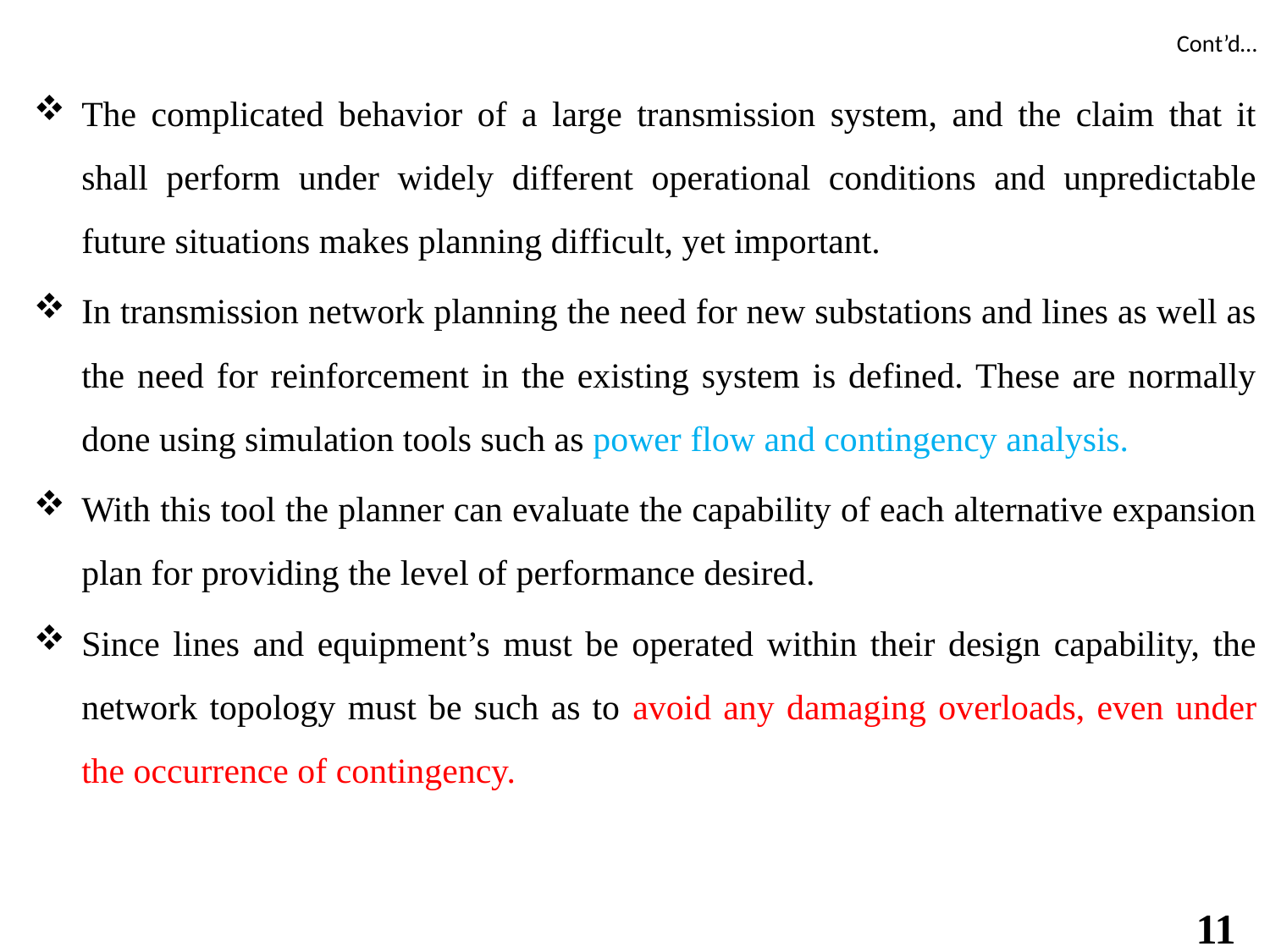

# Cont’d…
The complicated behavior of a large transmission system, and the claim that it shall perform under widely different operational conditions and unpredictable future situations makes planning difficult, yet important.
In transmission network planning the need for new substations and lines as well as the need for reinforcement in the existing system is defined. These are normally done using simulation tools such as power flow and contingency analysis.
With this tool the planner can evaluate the capability of each alternative expansion plan for providing the level of performance desired.
Since lines and equipment’s must be operated within their design capability, the network topology must be such as to avoid any damaging overloads, even under the occurrence of contingency.
11